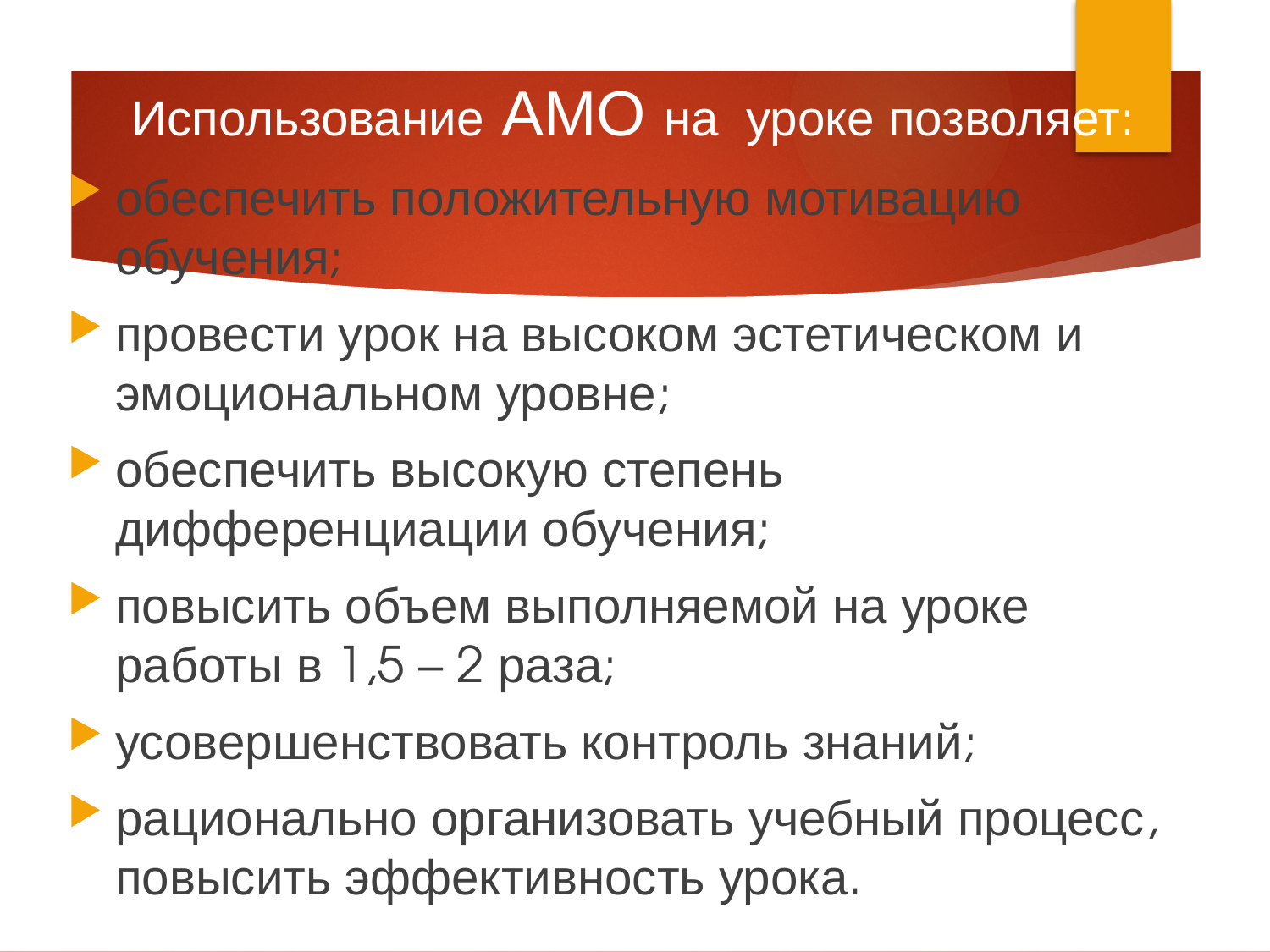

Использование АМО на  уроке позволяет:
обеспечить положительную мотивацию обучения;
провести урок на высоком эстетическом и эмоциональном уровне;
обеспечить высокую степень дифференциации обучения;
повысить объем выполняемой на уроке работы в 1,5 – 2 раза;
усовершенствовать контроль знаний;
рационально организовать учебный процесс, повысить эффективность урока.